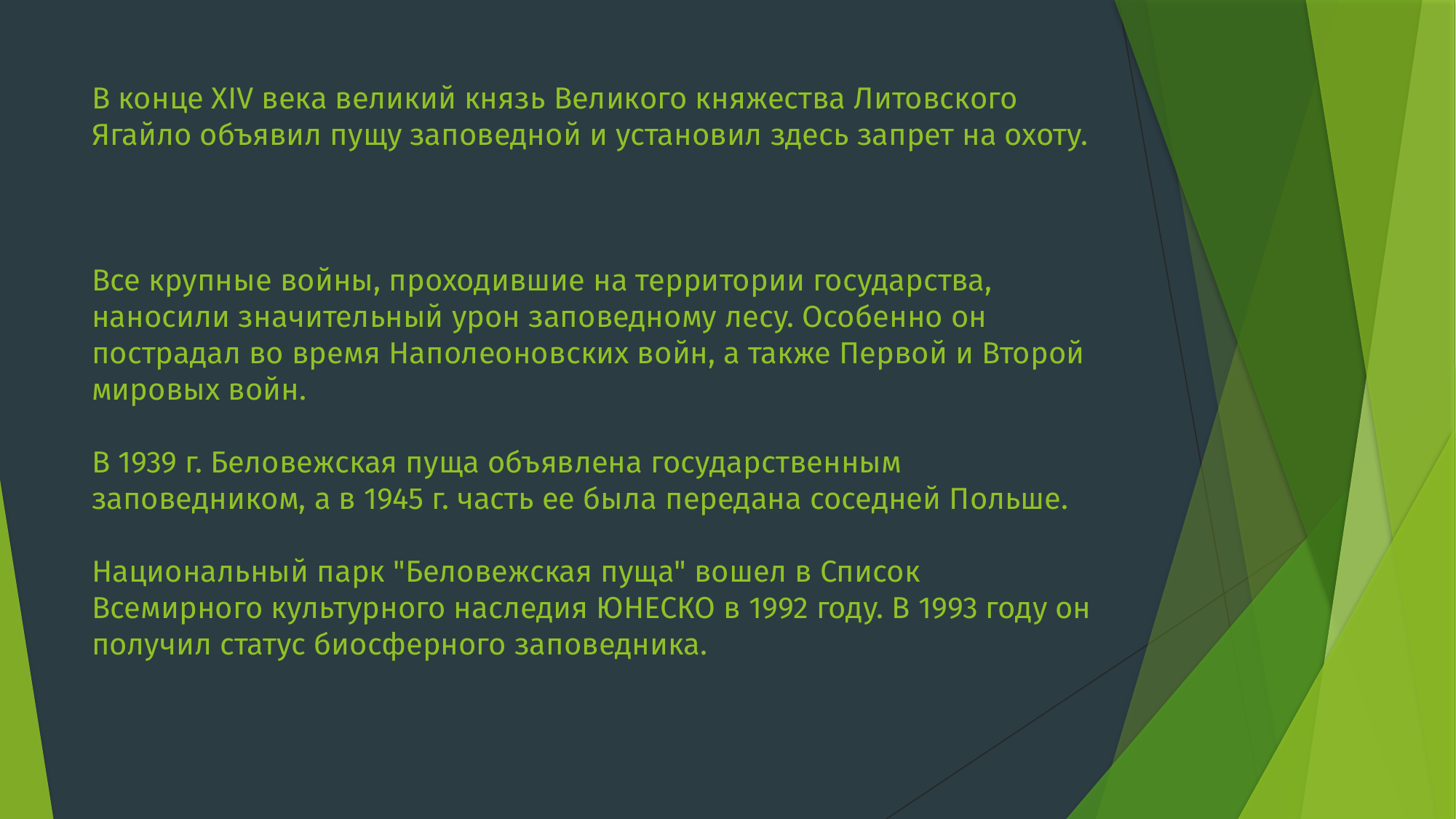

# В конце XIV века великий князь Великого княжества Литовского Ягайло объявил пущу заповедной и установил здесь запрет на охоту. Все крупные войны, проходившие на территории государства, наносили значительный урон заповедному лесу. Особенно он пострадал во время Наполеоновских войн, а также Первой и Второй мировых войн. В 1939 г. Беловежская пуща объявлена государственным заповедником, а в 1945 г. часть ее была передана соседней Польше. Национальный парк "Беловежская пуща" вошел в Список Всемирного культурного наследия ЮНЕСКО в 1992 году. В 1993 году он получил статус биосферного заповедника.